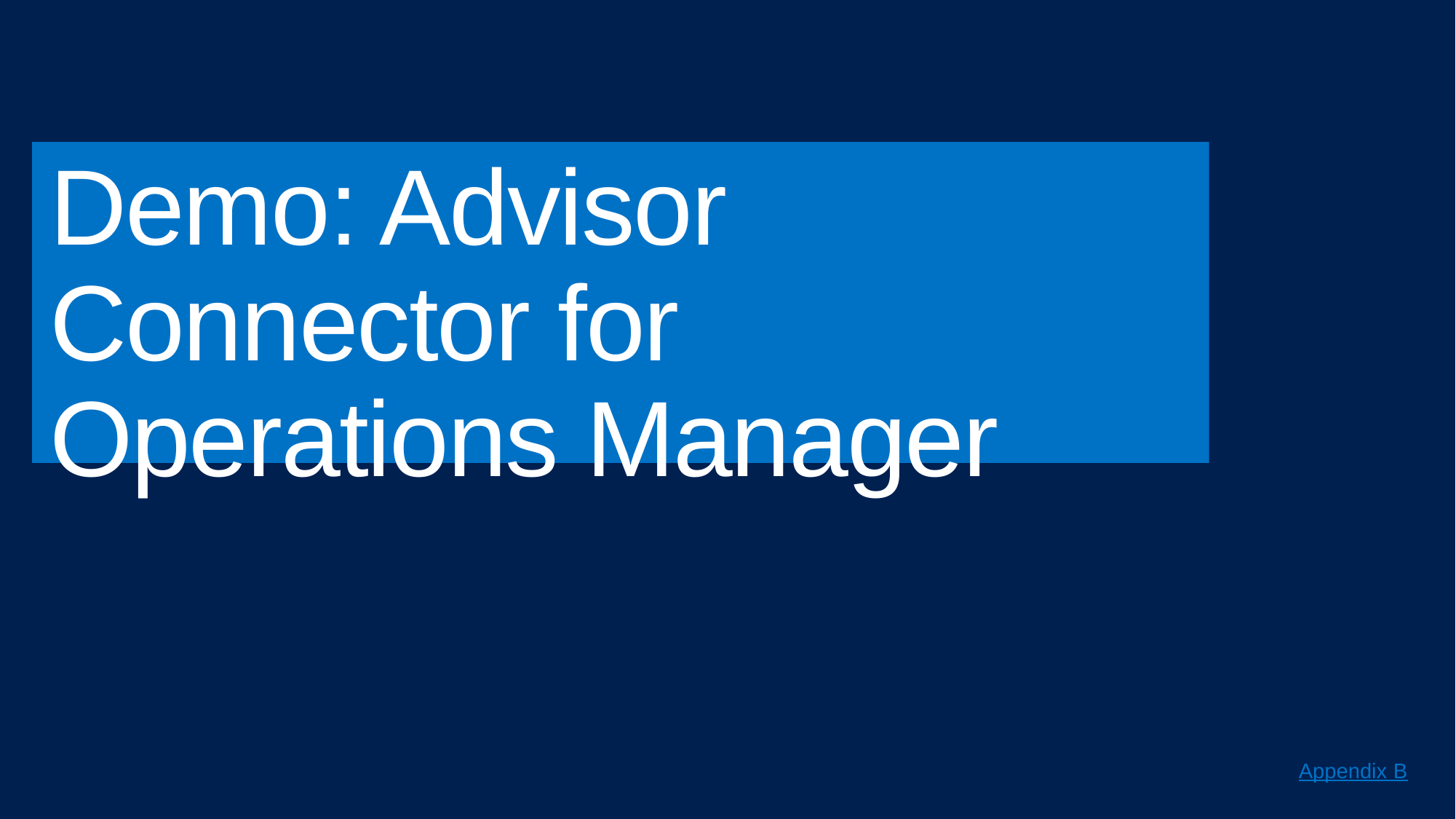

# Demo: Advisor Connector for Operations Manager
Appendix B